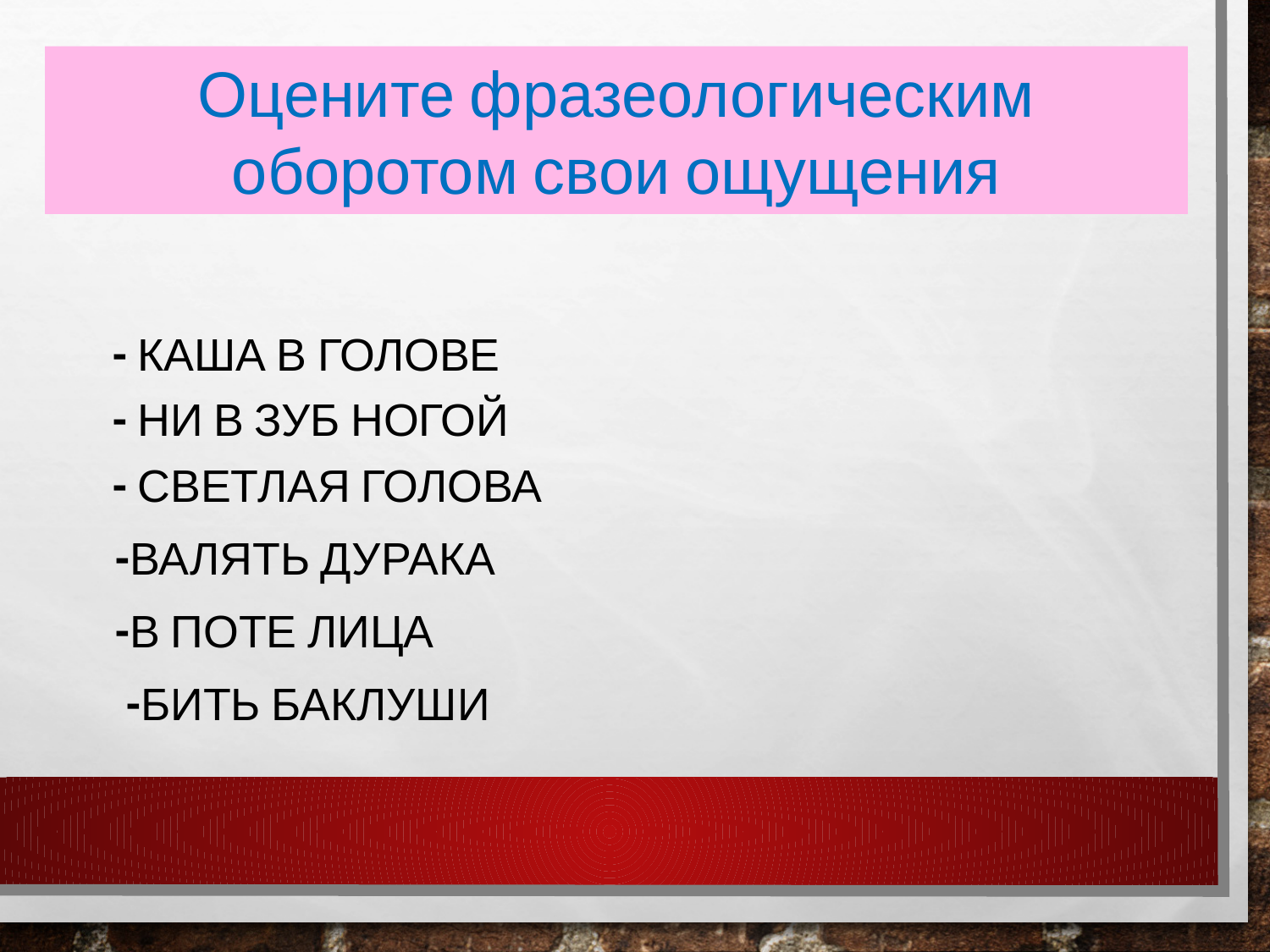

Оцените фразеологическим оборотом свои ощущения
# :
- каша в голове
- ни в зуб ногой
- светлая голова
   -валять дурака
   -в поте лица
    -бить баклуши